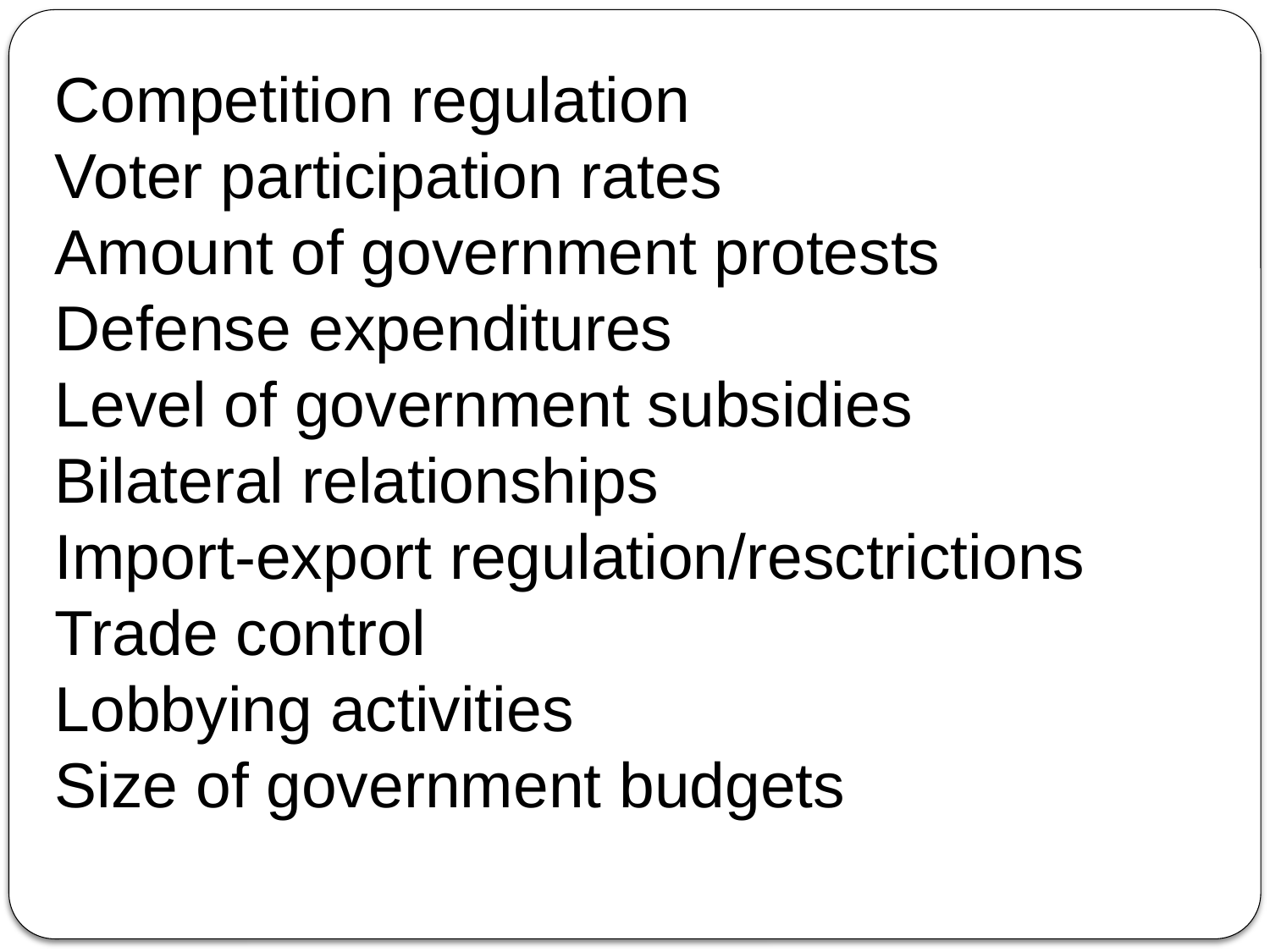

Competition regulation
Voter participation rates
Amount of government protests
Defense expenditures
Level of government subsidies
Bilateral relationships
Import-export regulation/resctrictions
Trade control
Lobbying activities
Size of government budgets